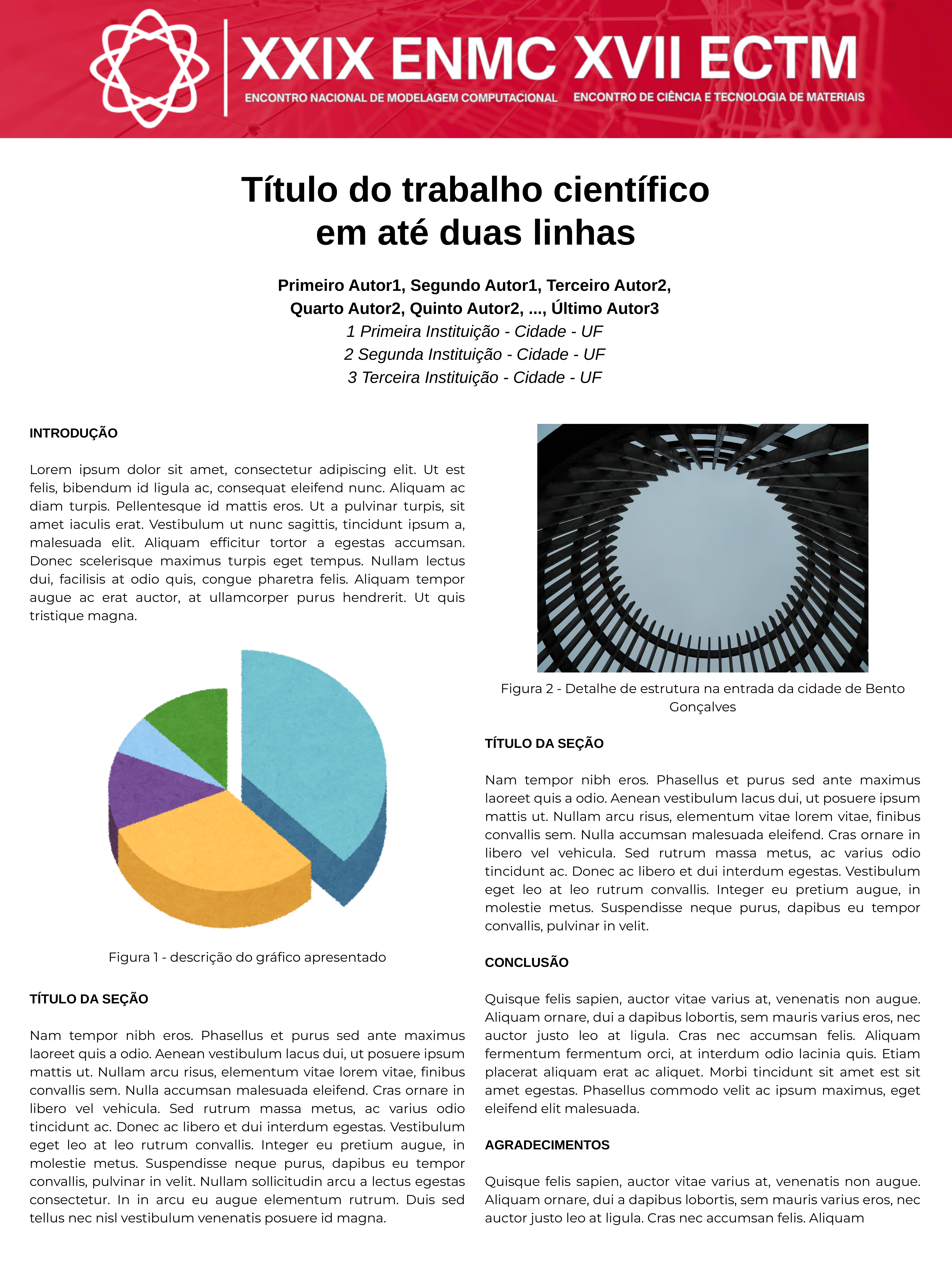

Título do trabalho científico
em até duas linhas
Primeiro Autor1, Segundo Autor1, Terceiro Autor2,
Quarto Autor2, Quinto Autor2, ..., Último Autor3
1 Primeira Instituição - Cidade - UF
2 Segunda Instituição - Cidade - UF
3 Terceira Instituição - Cidade - UF
INTRODUÇÃO

Lorem ipsum dolor sit amet, consectetur adipiscing elit. Ut est felis, bibendum id ligula ac, consequat eleifend nunc. Aliquam ac diam turpis. Pellentesque id mattis eros. Ut a pulvinar turpis, sit amet iaculis erat. Vestibulum ut nunc sagittis, tincidunt ipsum a, malesuada elit. Aliquam efficitur tortor a egestas accumsan. Donec scelerisque maximus turpis eget tempus. Nullam lectus dui, facilisis at odio quis, congue pharetra felis. Aliquam tempor augue ac erat auctor, at ullamcorper purus hendrerit. Ut quis tristique magna.

TÍTULO DA SEÇÃO

Nam tempor nibh eros. Phasellus et purus sed ante maximus laoreet quis a odio. Aenean vestibulum lacus dui, ut posuere ipsum mattis ut. Nullam arcu risus, elementum vitae lorem vitae, finibus convallis sem. Nulla accumsan malesuada eleifend. Cras ornare in libero vel vehicula. Sed rutrum massa metus, ac varius odio tincidunt ac. Donec ac libero et dui interdum egestas. Vestibulum eget leo at leo rutrum convallis. Integer eu pretium augue, in molestie metus. Suspendisse neque purus, dapibus eu tempor convallis, pulvinar in velit. Nullam sollicitudin arcu a lectus egestas consectetur. In in arcu eu augue elementum rutrum. Duis sed tellus nec nisl vestibulum venenatis posuere id magna.

TÍTULO DA SEÇÃO

Nam tempor nibh eros. Phasellus et purus sed ante maximus laoreet quis a odio. Aenean vestibulum lacus dui, ut posuere ipsum mattis ut. Nullam arcu risus, elementum vitae lorem vitae, finibus convallis sem. Nulla accumsan malesuada eleifend. Cras ornare in libero vel vehicula. Sed rutrum massa metus, ac varius odio tincidunt ac. Donec ac libero et dui interdum egestas. Vestibulum eget leo at leo rutrum convallis. Integer eu pretium augue, in molestie metus. Suspendisse neque purus, dapibus eu tempor convallis, pulvinar in velit.

CONCLUSÃO

Quisque felis sapien, auctor vitae varius at, venenatis non augue. Aliquam ornare, dui a dapibus lobortis, sem mauris varius eros, nec auctor justo leo at ligula. Cras nec accumsan felis. Aliquam fermentum fermentum orci, at interdum odio lacinia quis. Etiam placerat aliquam erat ac aliquet. Morbi tincidunt sit amet est sit amet egestas. Phasellus commodo velit ac ipsum maximus, eget eleifend elit malesuada.

AGRADECIMENTOS

Quisque felis sapien, auctor vitae varius at, venenatis non augue. Aliquam ornare, dui a dapibus lobortis, sem mauris varius eros, nec auctor justo leo at ligula. Cras nec accumsan felis. Aliquam

Figura 2 - Detalhe de estrutura na entrada da cidade de Bento Gonçalves
Figura 1 - descrição do gráfico apresentado